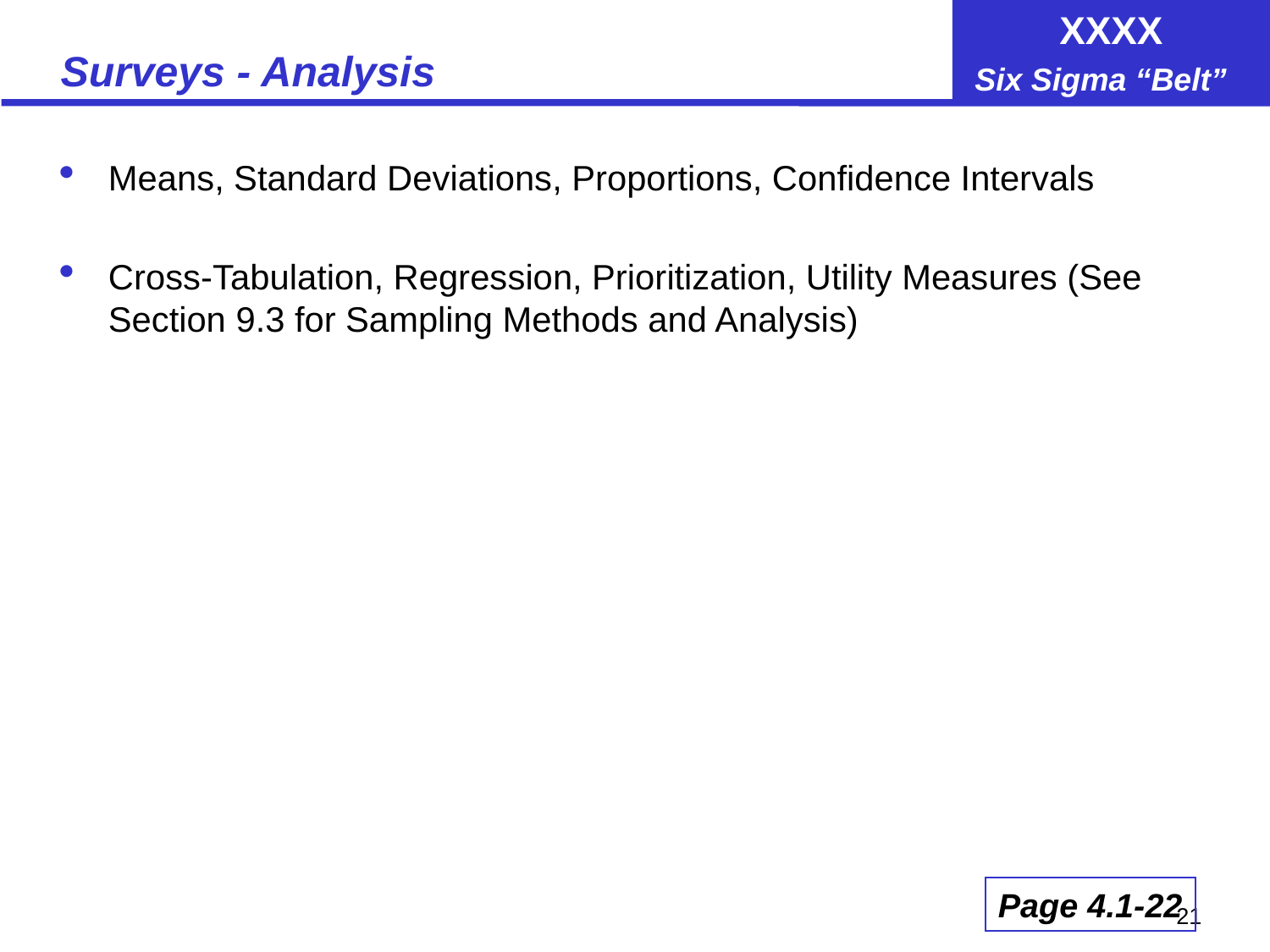

# Surveys - Analysis
Means, Standard Deviations, Proportions, Confidence Intervals

Cross-Tabulation, Regression, Prioritization, Utility Measures (See Section 9.3 for Sampling Methods and Analysis)
Page 4.1-22